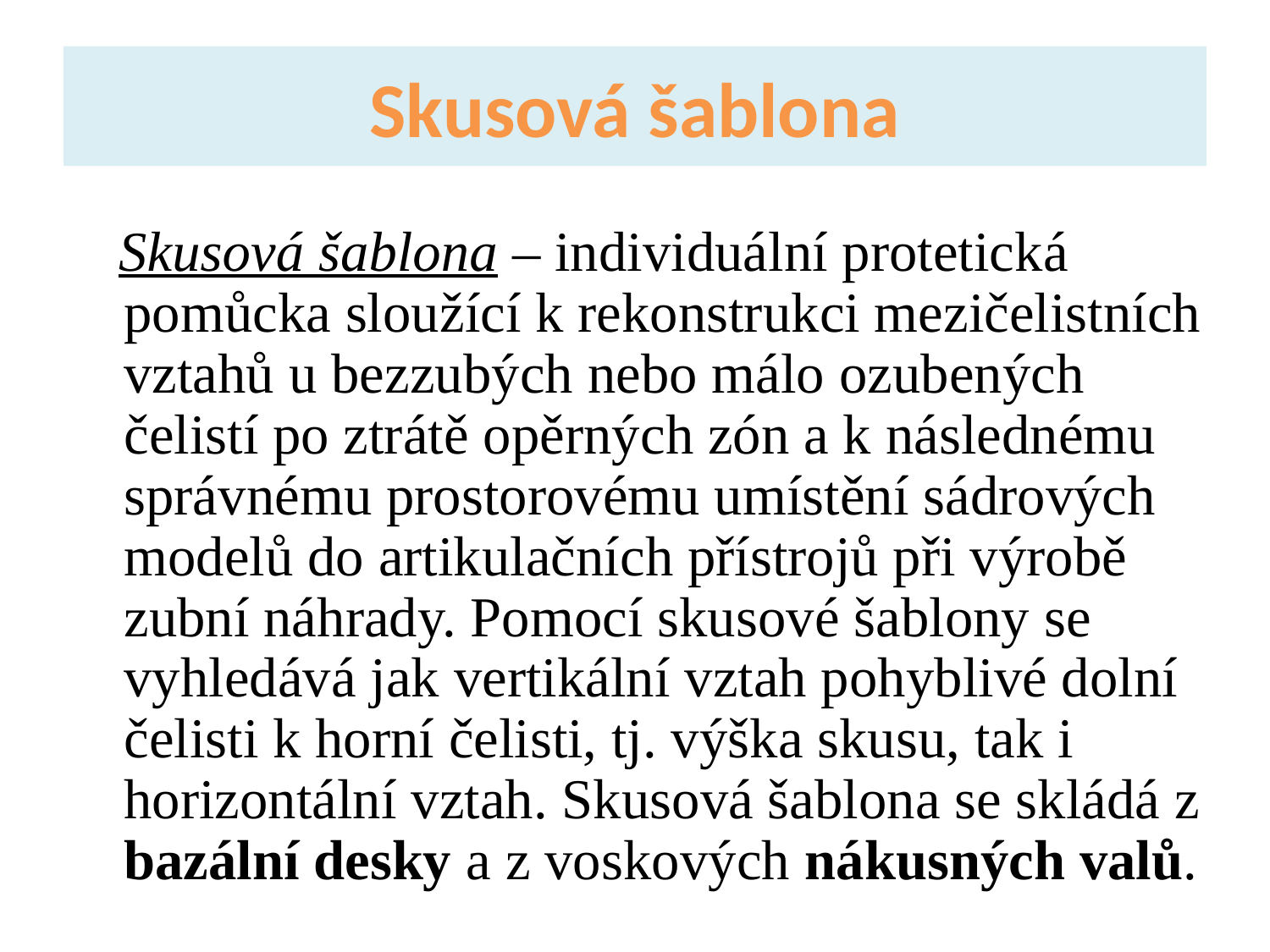

# Skusová šablona
   Skusová šablona – individuální protetická pomůcka sloužící k rekonstrukci mezičelistních vztahů u bezzubých nebo málo ozubených čelistí po ztrátě opěrných zón a k následnému správnému prostorovému umístění sádrových modelů do artikulačních přístrojů při výrobě zubní náhrady. Pomocí skusové šablony se vyhledává jak vertikální vztah pohyblivé dolní čelisti k horní čelisti, tj. výška skusu, tak i horizontální vztah. Skusová šablona se skládá z bazální desky a z voskových nákusných valů.